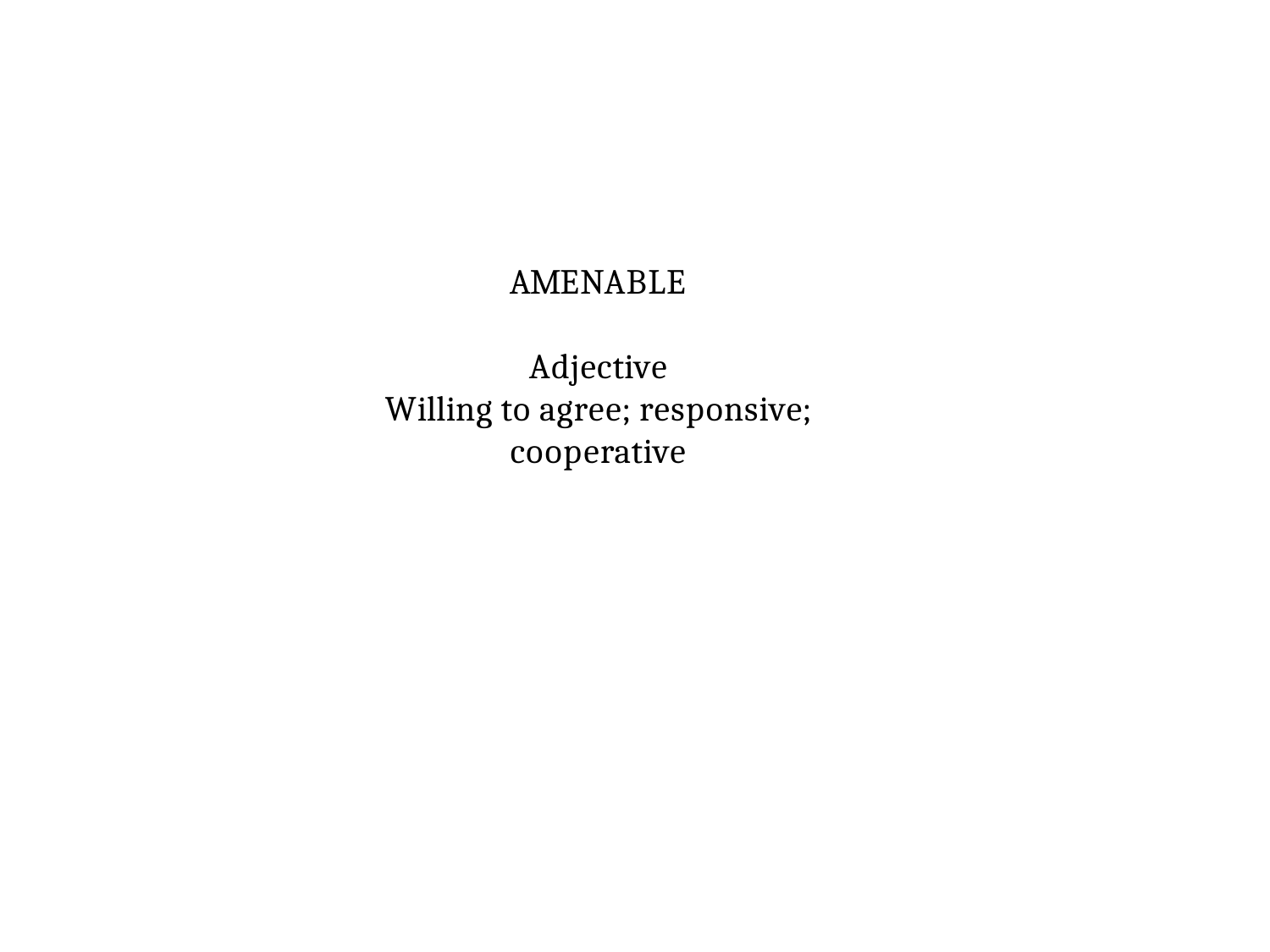

AMENABLE

Adjective
Willing to agree; responsive; cooperative